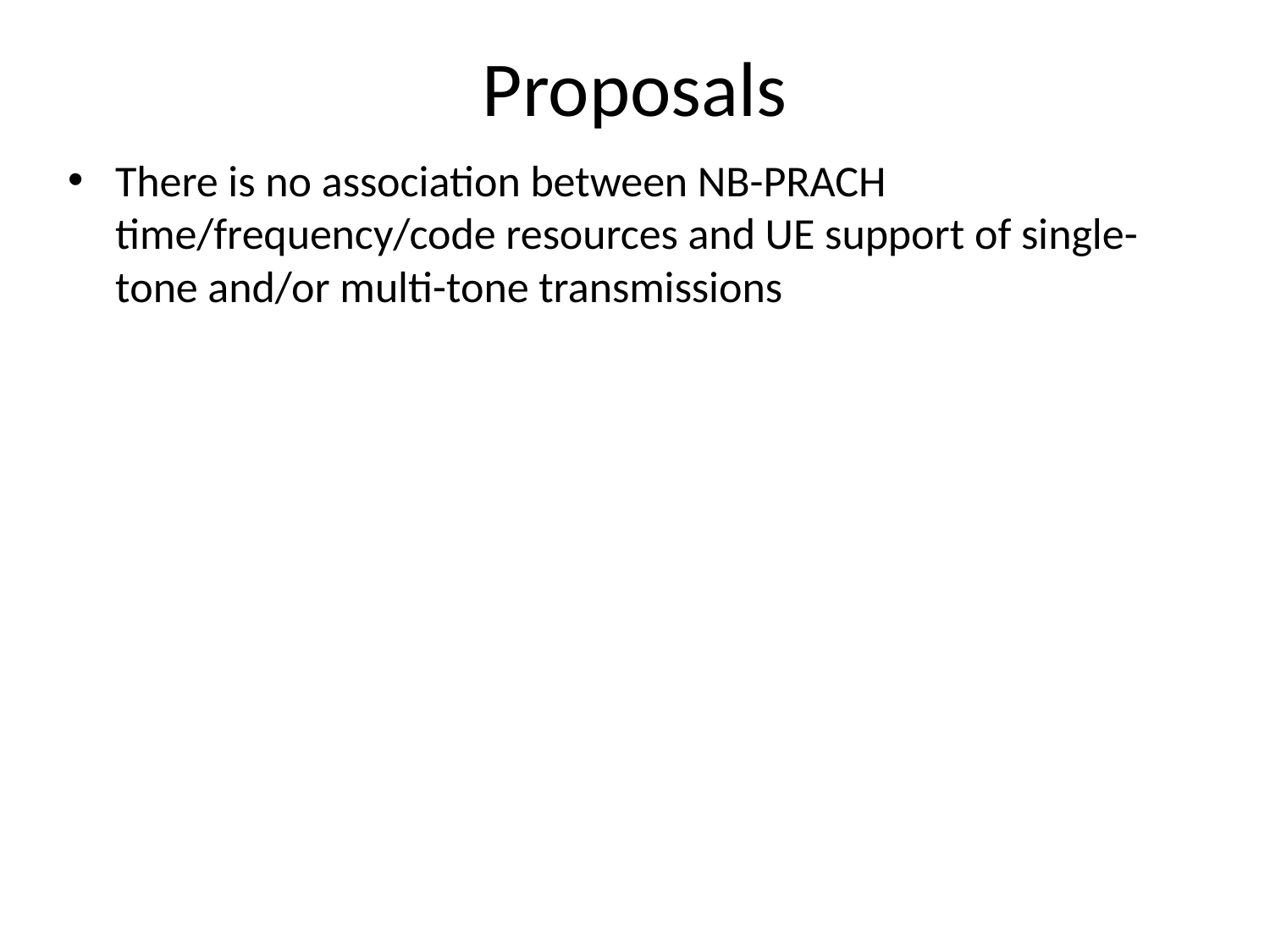

# Proposals
There is no association between NB-PRACH time/frequency/code resources and UE support of single-tone and/or multi-tone transmissions